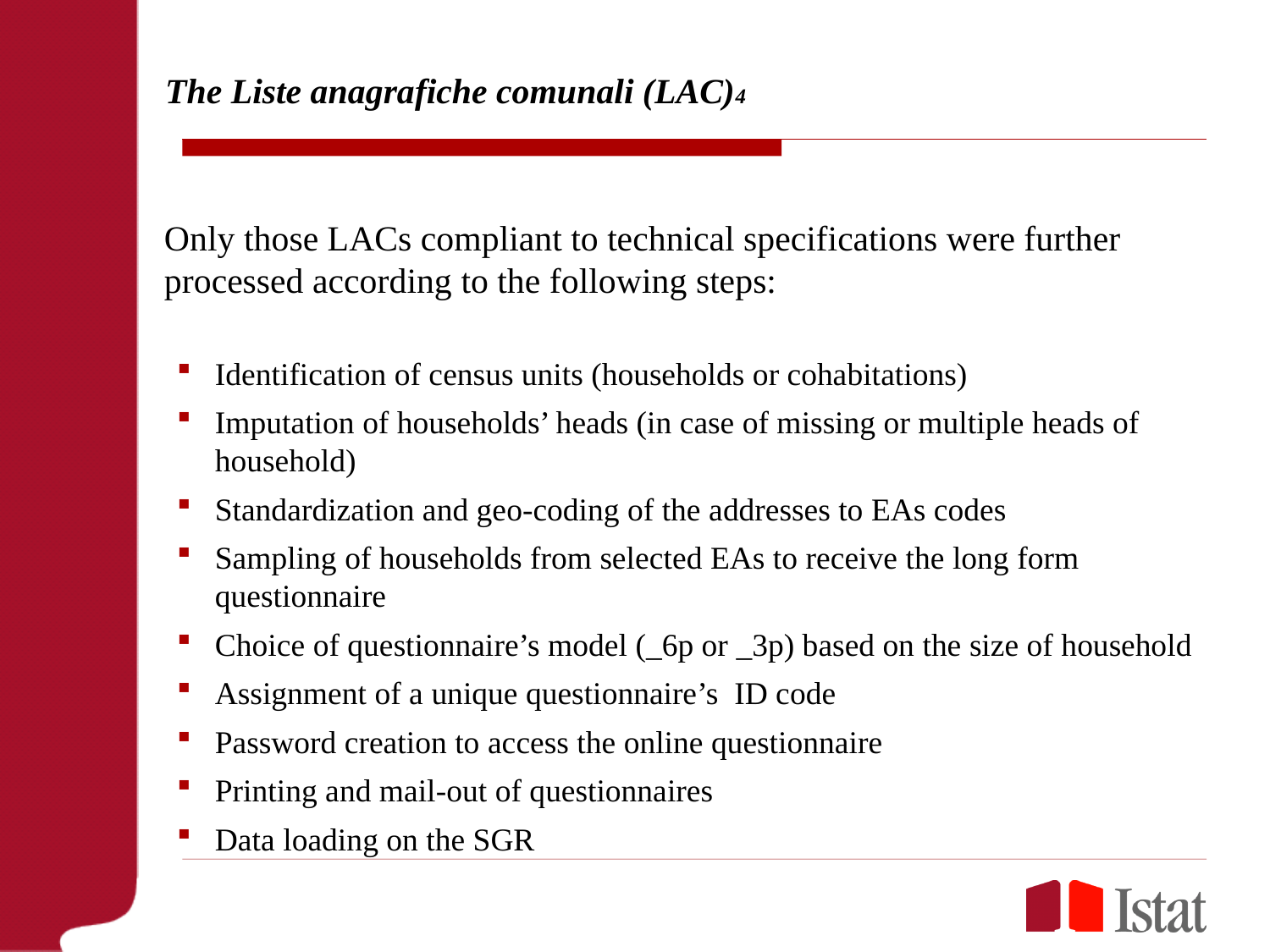

# The Liste anagrafiche comunali (LAC)4

Only those LACs compliant to technical specifications were further processed according to the following steps:

Identification of census units (households or cohabitations)
Imputation of households’ heads (in case of missing or multiple heads of household)
Standardization and geo-coding of the addresses to EAs codes
Sampling of households from selected EAs to receive the long form questionnaire
Choice of questionnaire’s model (_6p or _3p) based on the size of household
Assignment of a unique questionnaire’s  ID code
Password creation to access the online questionnaire
Printing and mail-out of questionnaires
Data loading on the SGR